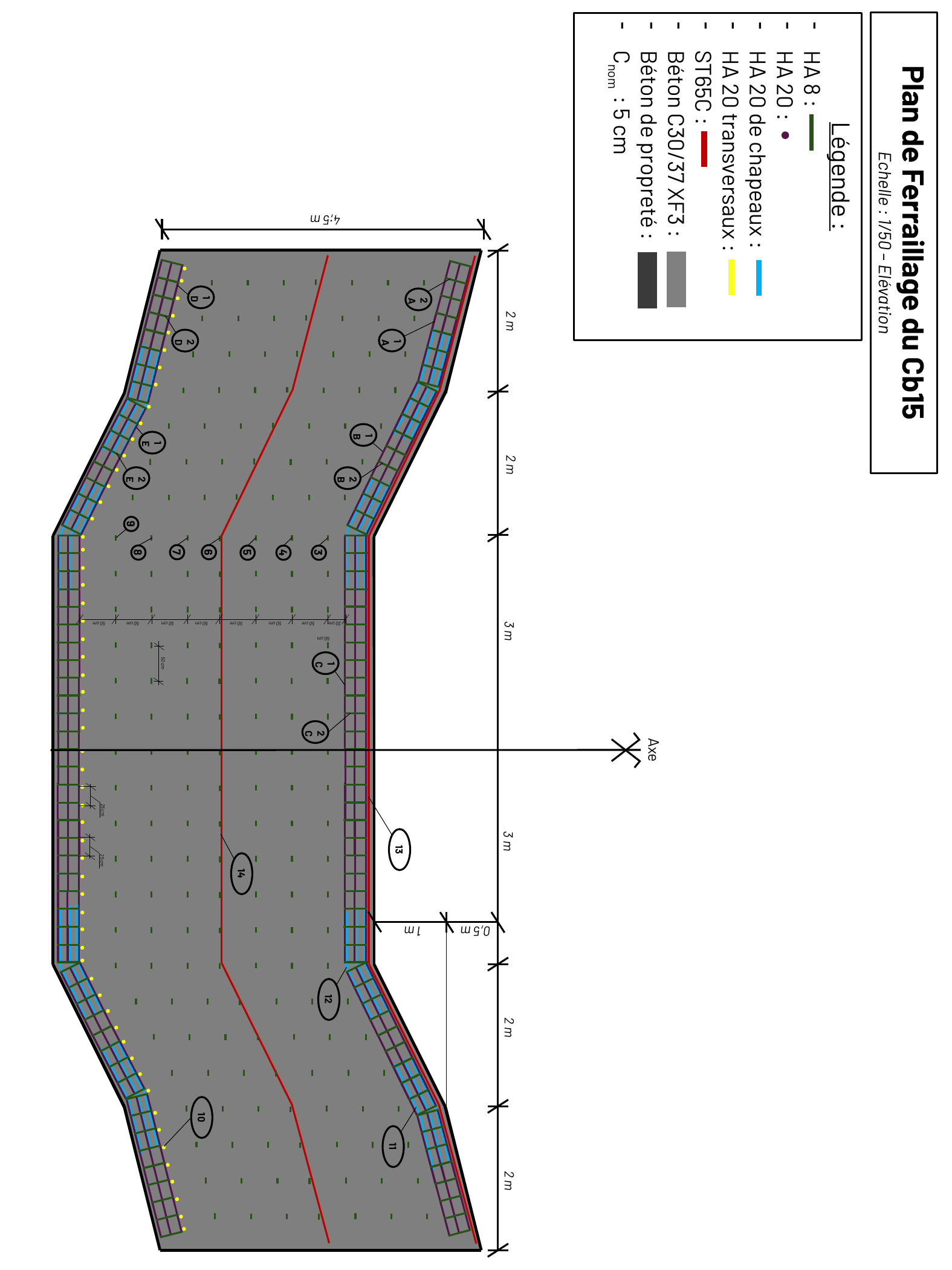

Légende :
HA 8 :
HA 20 :
HA 20 de chapeaux :
HA 20 transversaux :
ST65C :
Béton C30/37 XF3 :
Béton de propreté :
Cnom  : 5 cm

4;5 m
Plan de Ferraillage du Cb15
Echelle : 1/50 – Elévation
1D
2A
2 m
1A
2D
1B
1E
Axe

30 cm
50 cm
50 cm
50 cm
50 cm

50 cm

50 cm

50 cm

2 m
2E
2B
9
7
6
8
5
4
3
3 m
50 cm
1C
50 cm
2C
25 cm
3 m
13
25 cm
14
1 m
0,5 m
12
2 m
10
11
2 m